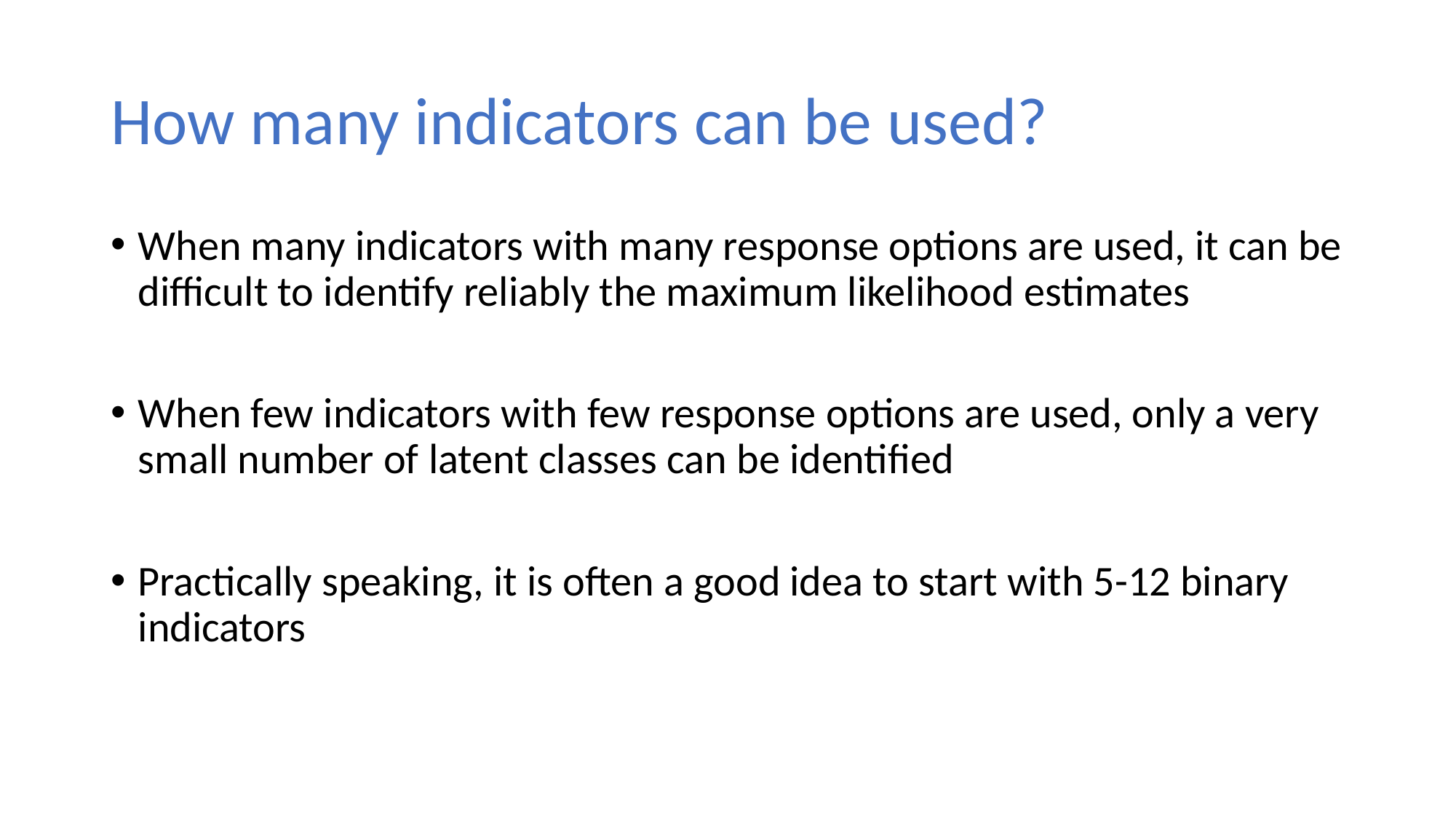

# How many indicators can be used?
When many indicators with many response options are used, it can be difficult to identify reliably the maximum likelihood estimates

When few indicators with few response options are used, only a very small number of latent classes can be identified

Practically speaking, it is often a good idea to start with 5-12 binary indicators